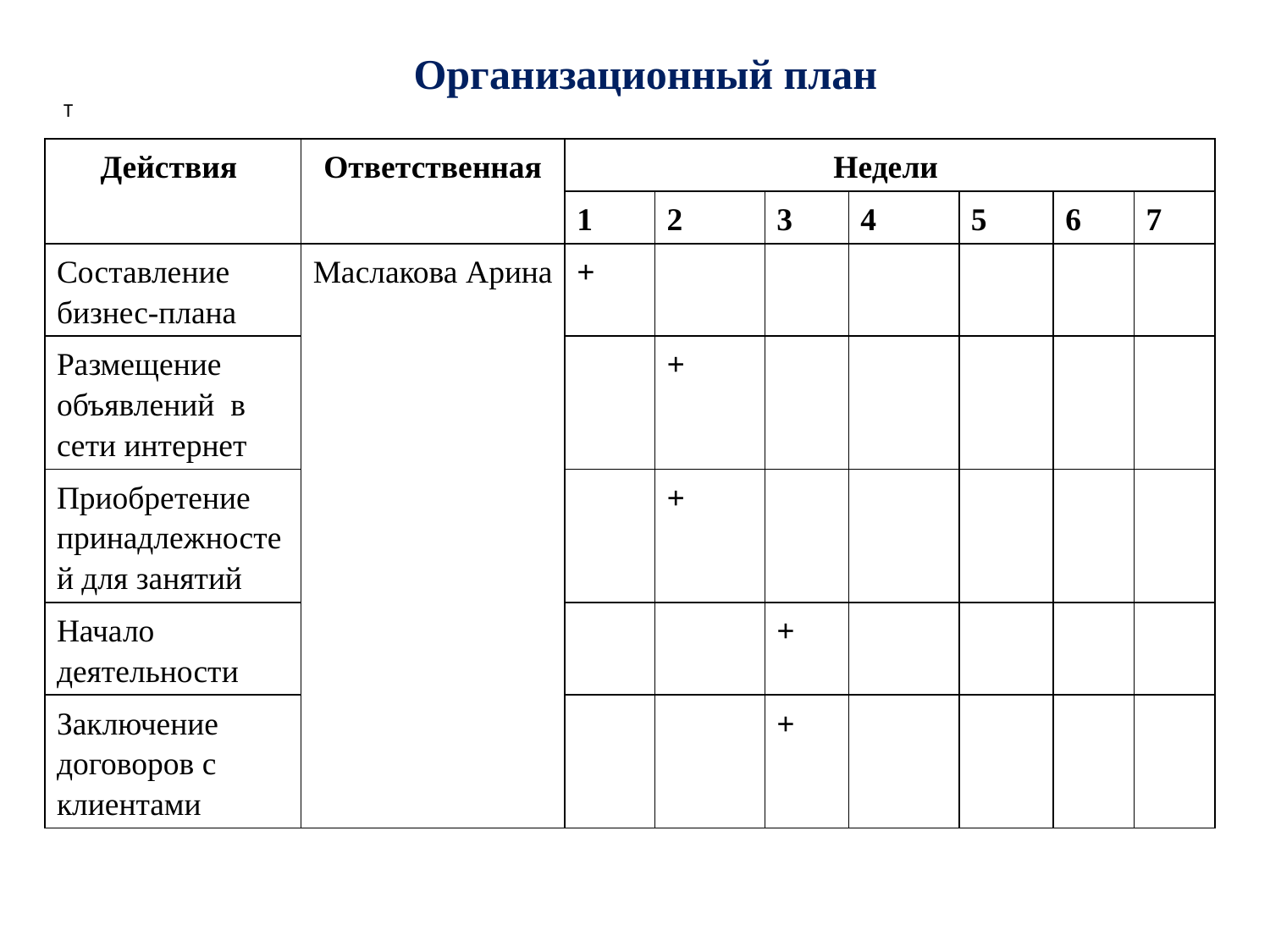

Организационный план
Т

| Действия | Ответственная | Недели |  |  |  |  |  |  |
| --- | --- | --- | --- | --- | --- | --- | --- | --- |
|  |  | 1 | 2 | 3 | 4 | 5 | 6 | 7 |
| Составление бизнес-плана | Маслакова Арина | + |  |  |  |  |  |  |
| Размещение объявлений в сети интернет |  |  | + |  |  |  |  |  |
| Приобретение принадлежностей для занятий |  |  | + |  |  |  |  |  |
| Начало деятельности |  |  |  | + |  |  |  |  |
| Заключение договоров с клиентами |  |  |  | + |  |  |  |  |